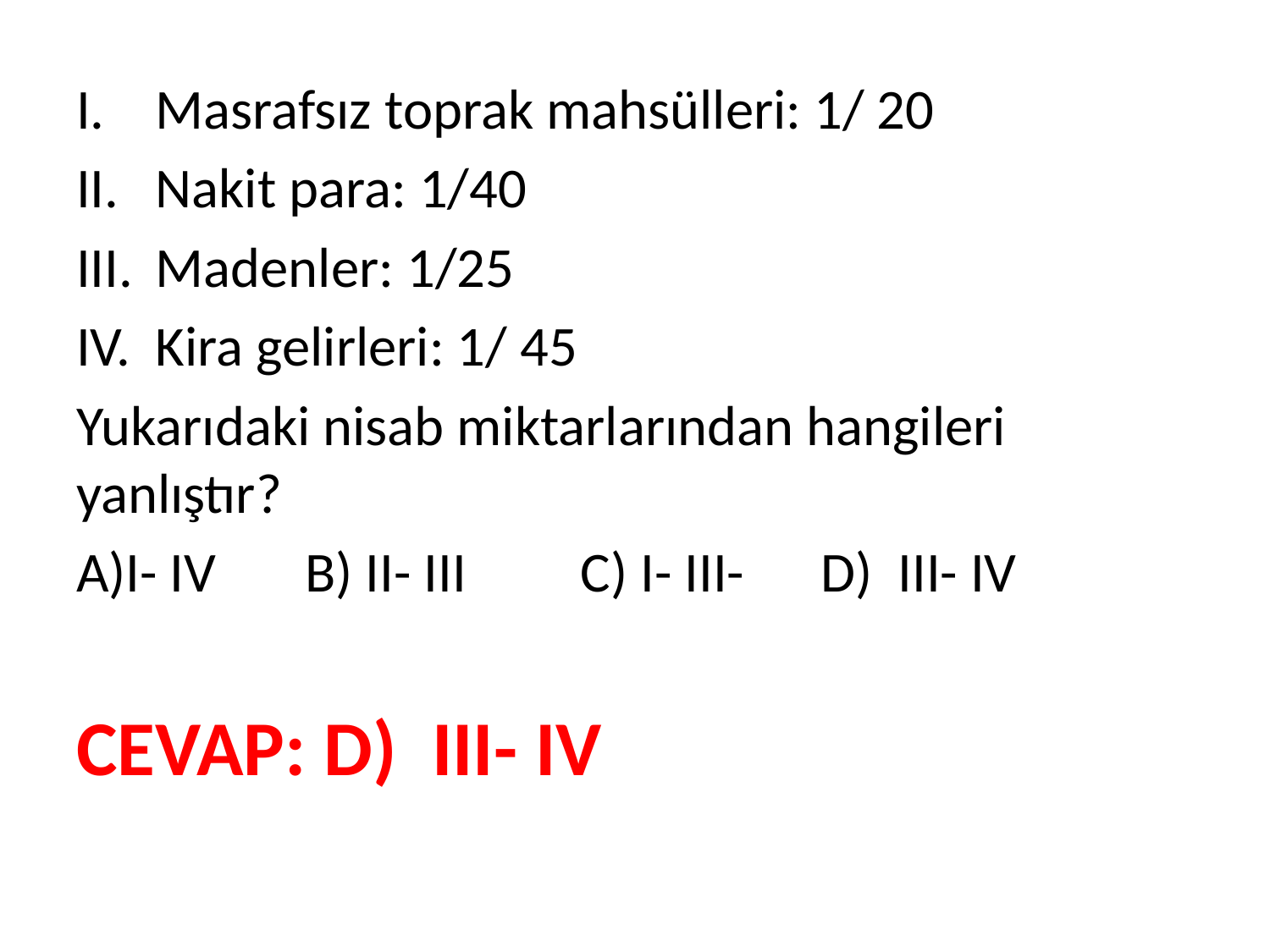

Masrafsız toprak mahsülleri: 1/ 20
Nakit para: 1/40
Madenler: 1/25
Kira gelirleri: 1/ 45
Yukarıdaki nisab miktarlarından hangileri yanlıştır?
A)I- IV       B) II- III         C) I- III-      D)  III- IV

CEVAP: D)  III- IV